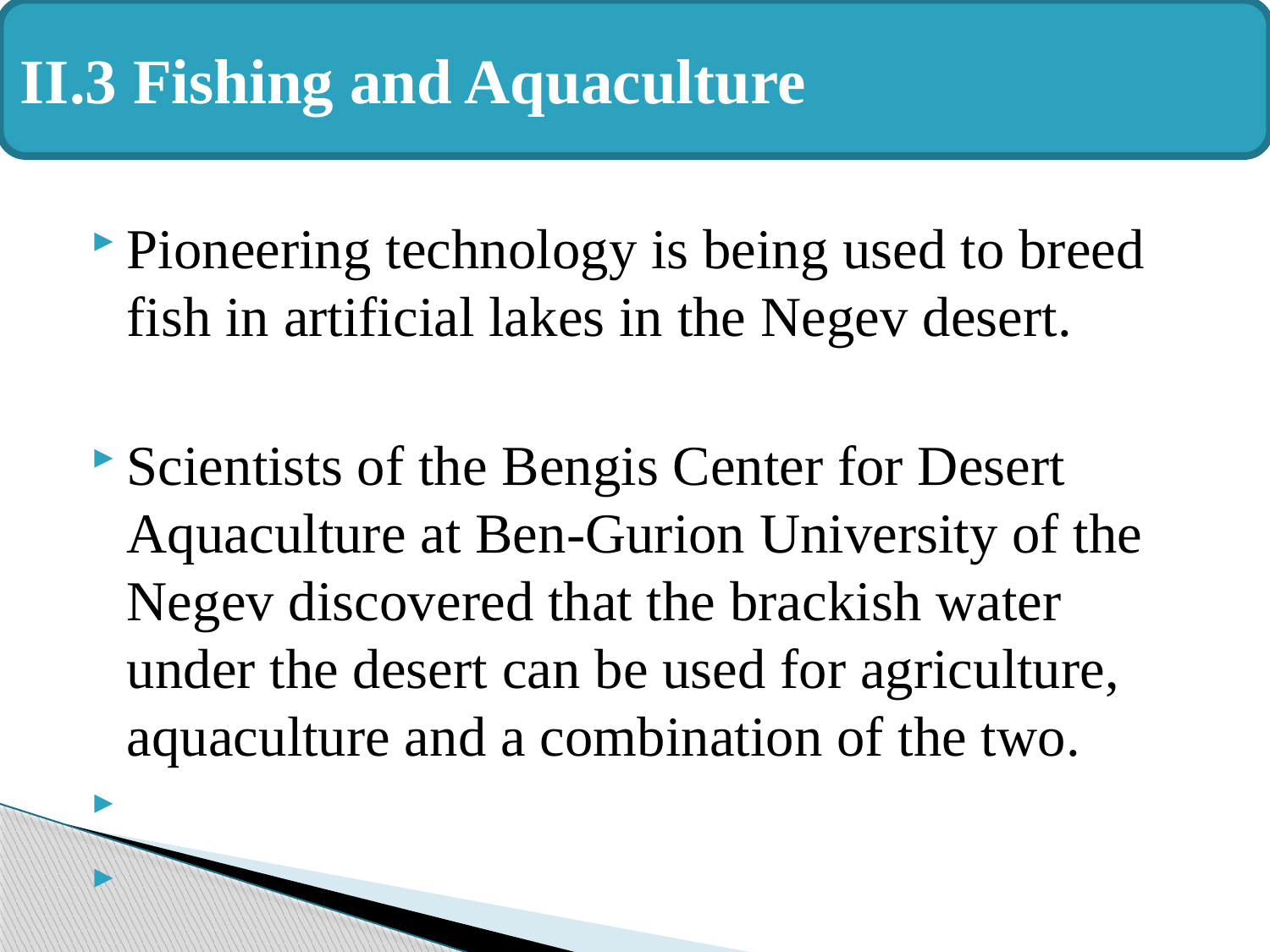

II.3 Fishing and Aquaculture
#
Pioneering technology is being used to breed fish in artificial lakes in the Negev desert.

Scientists of the Bengis Center for Desert Aquaculture at Ben-Gurion University of the Negev discovered that the brackish water under the desert can be used for agriculture, aquaculture and a combination of the two.